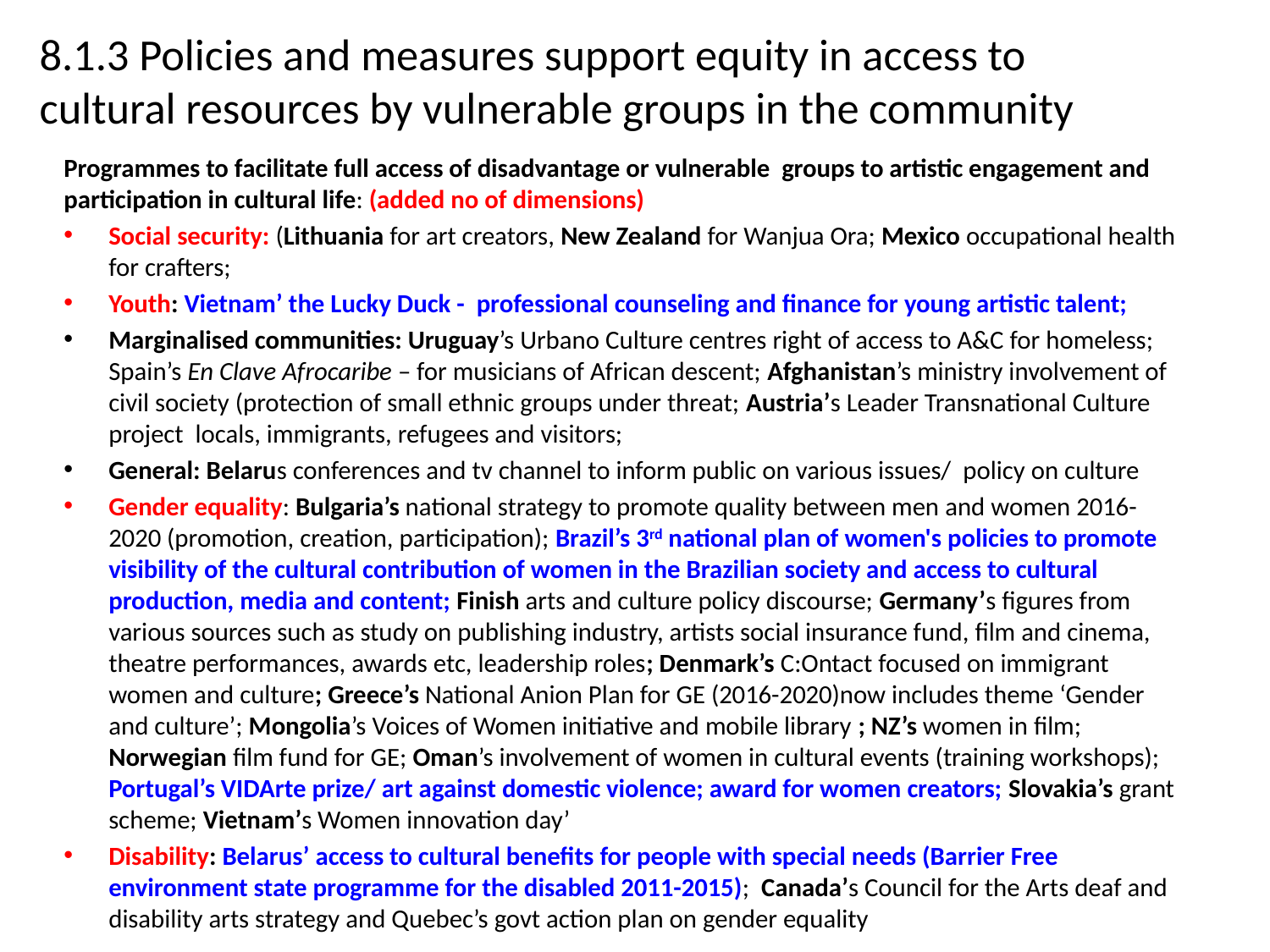

# 8.1.3 Policies and measures support equity in access to cultural resources by vulnerable groups in the community
Programmes to facilitate full access of disadvantage or vulnerable  groups to artistic engagement and participation in cultural life: (added no of dimensions)
Social security: (Lithuania for art creators, New Zealand for Wanjua Ora; Mexico occupational health for crafters;
Youth: Vietnam’ the Lucky Duck -  professional counseling and finance for young artistic talent;
Marginalised communities: Uruguay’s Urbano Culture centres right of access to A&C for homeless; Spain’s En Clave Afrocaribe – for musicians of African descent; Afghanistan’s ministry involvement of civil society (protection of small ethnic groups under threat; Austria’s Leader Transnational Culture project  locals, immigrants, refugees and visitors;
General: Belarus conferences and tv channel to inform public on various issues/  policy on culture
Gender equality: Bulgaria’s national strategy to promote quality between men and women 2016-2020 (promotion, creation, participation); Brazil’s 3rd national plan of women's policies to promote visibility of the cultural contribution of women in the Brazilian society and access to cultural production, media and content; Finish arts and culture policy discourse; Germany’s figures from various sources such as study on publishing industry, artists social insurance fund, film and cinema, theatre performances, awards etc, leadership roles; Denmark’s C:Ontact focused on immigrant women and culture; Greece’s National Anion Plan for GE (2016-2020)now includes theme ‘Gender and culture’; Mongolia’s Voices of Women initiative and mobile library ; NZ’s women in film; Norwegian film fund for GE; Oman’s involvement of women in cultural events (training workshops); Portugal’s VIDArte prize/ art against domestic violence; award for women creators; Slovakia’s grant scheme; Vietnam’s Women innovation day’
Disability: Belarus’ access to cultural benefits for people with special needs (Barrier Free environment state programme for the disabled 2011-2015);  Canada’s Council for the Arts deaf and disability arts strategy and Quebec’s govt action plan on gender equality